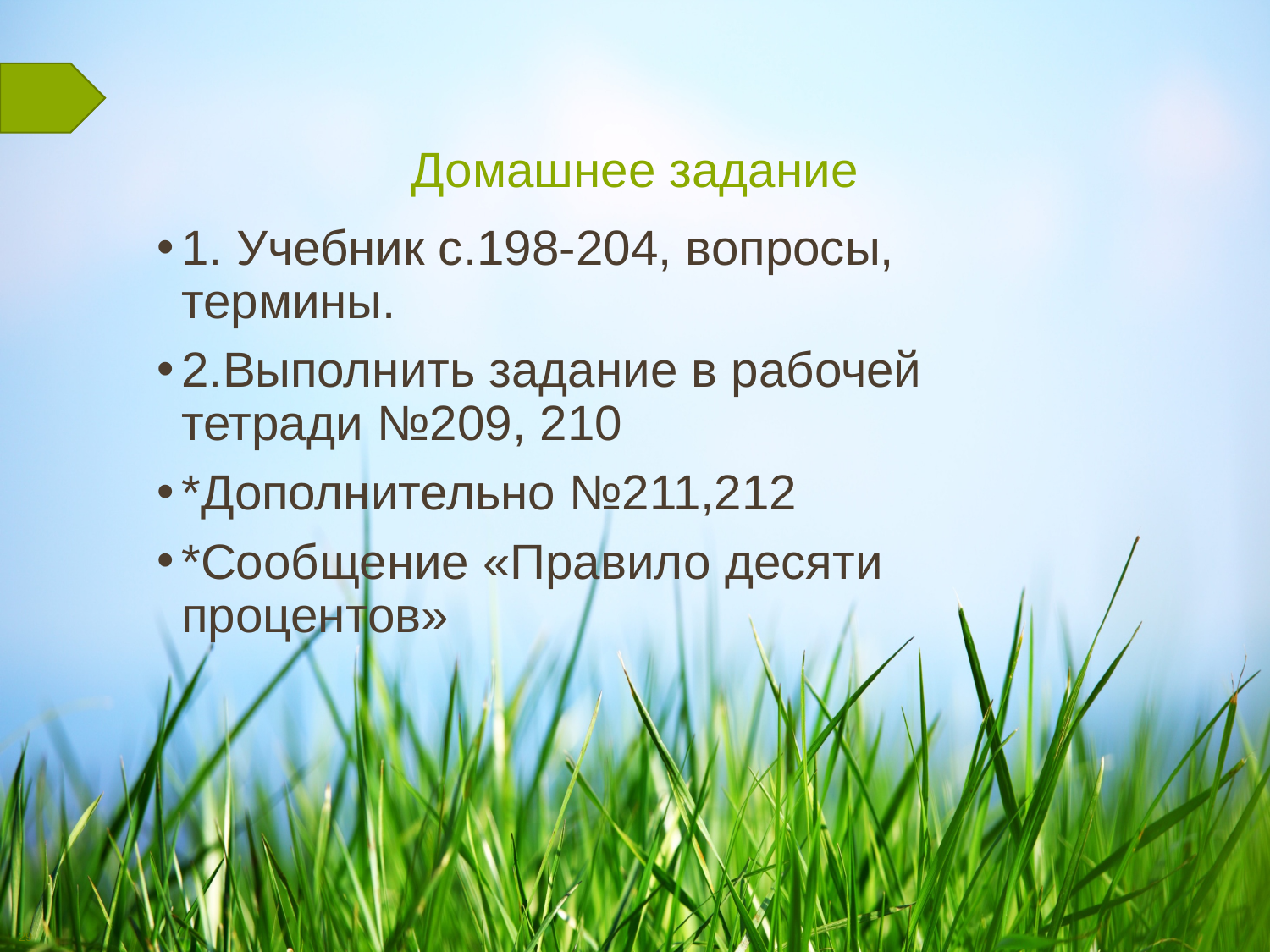

# Домашнее задание
1. Учебник с.198-204, вопросы, термины.
2.Выполнить задание в рабочей тетради №209, 210
*Дополнительно №211,212
*Сообщение «Правило десяти процентов»

29